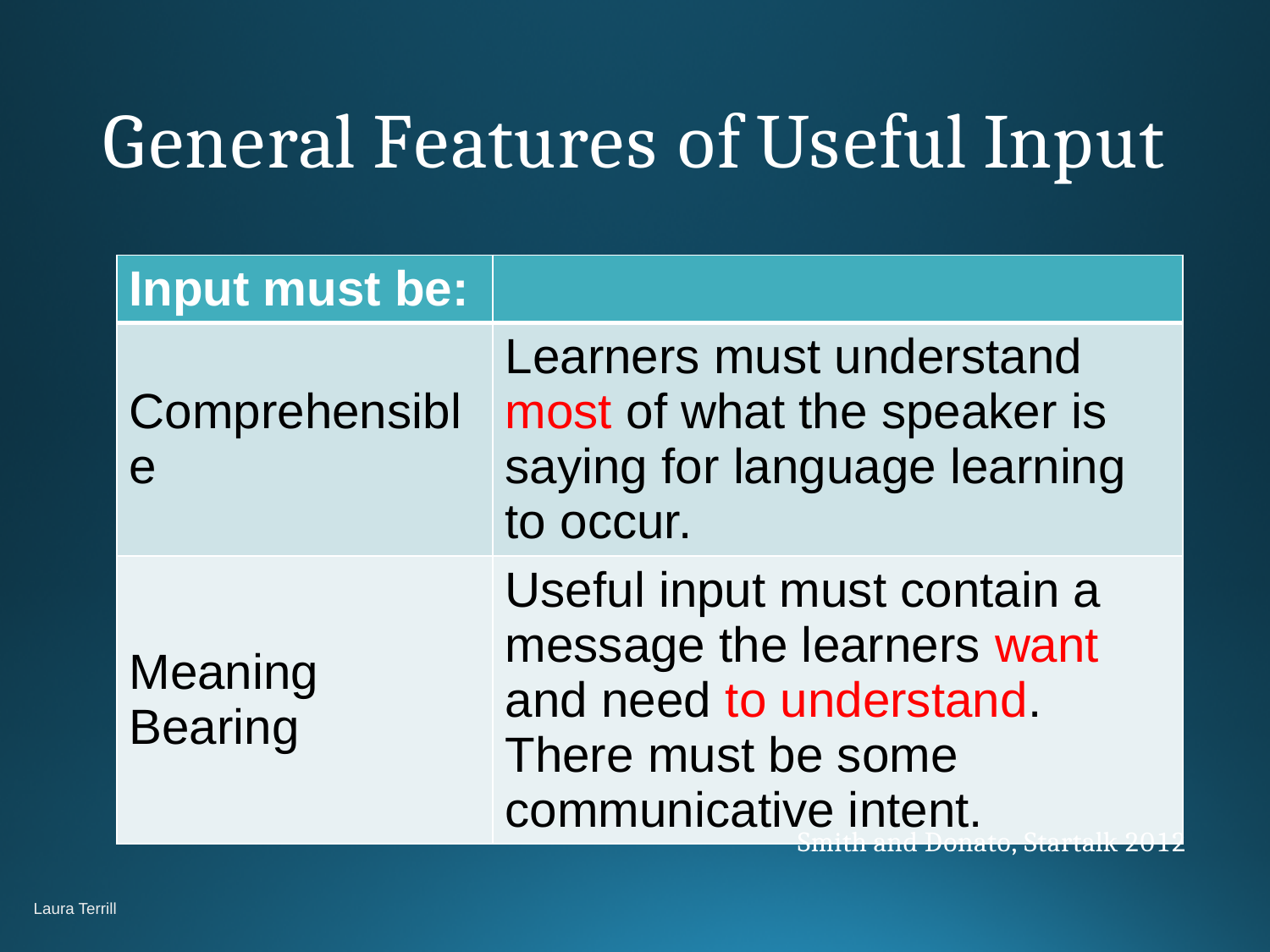

# General Features of Useful Input
| Input must be: |  |
| --- | --- |
| Comprehensible | Learners must understand most of what the speaker is saying for language learning to occur. |
| Meaning Bearing | Useful input must contain a message the learners want and need to understand. There must be some communicative intent. |
Smith and Donato, Startalk 2012
Laura Terrill